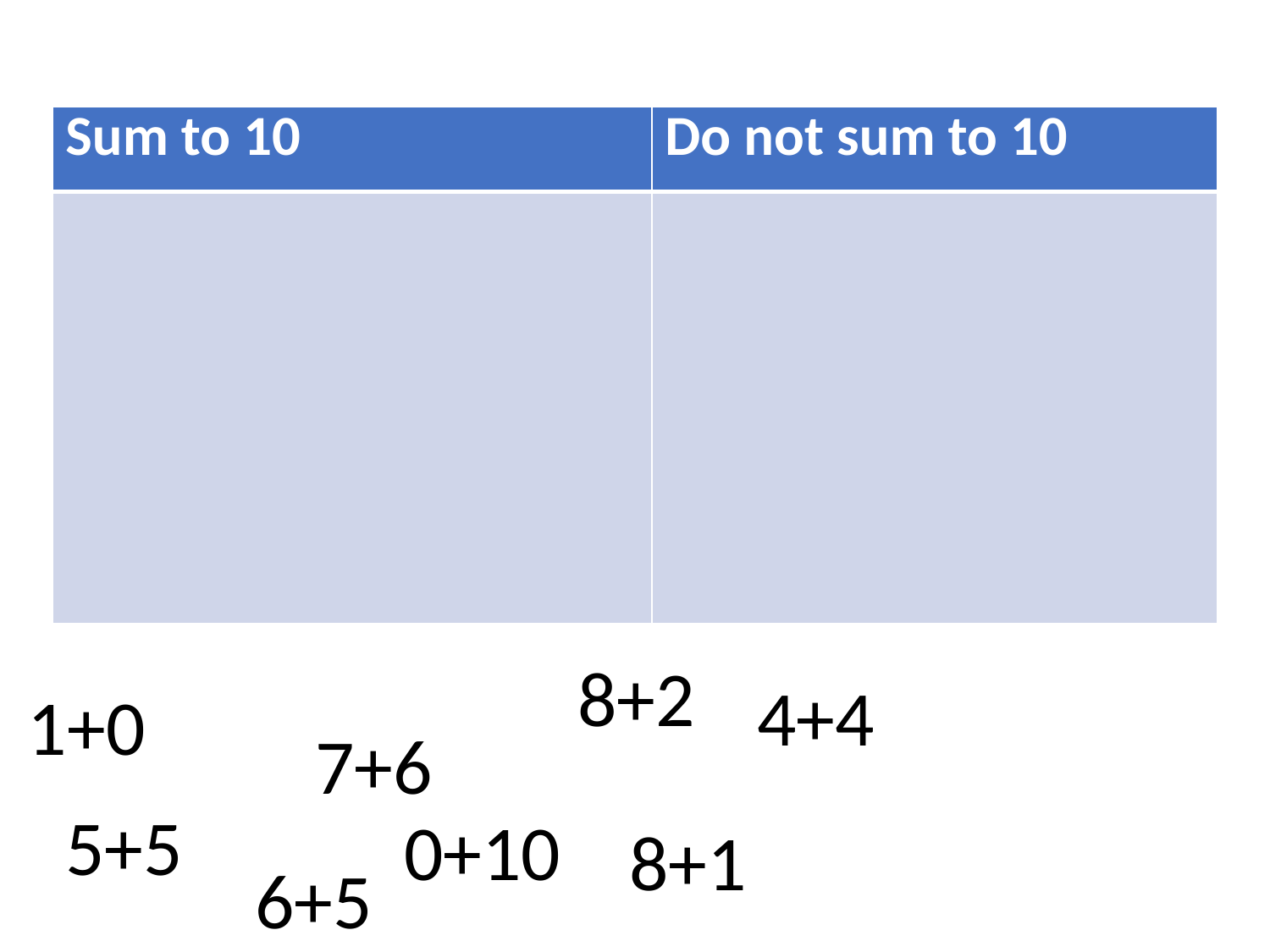

| Sum to 10 | Do not sum to 10 |
| --- | --- |
|  |  |
8+2
4+4
1+0
7+6
5+5
0+10
8+1
6+5